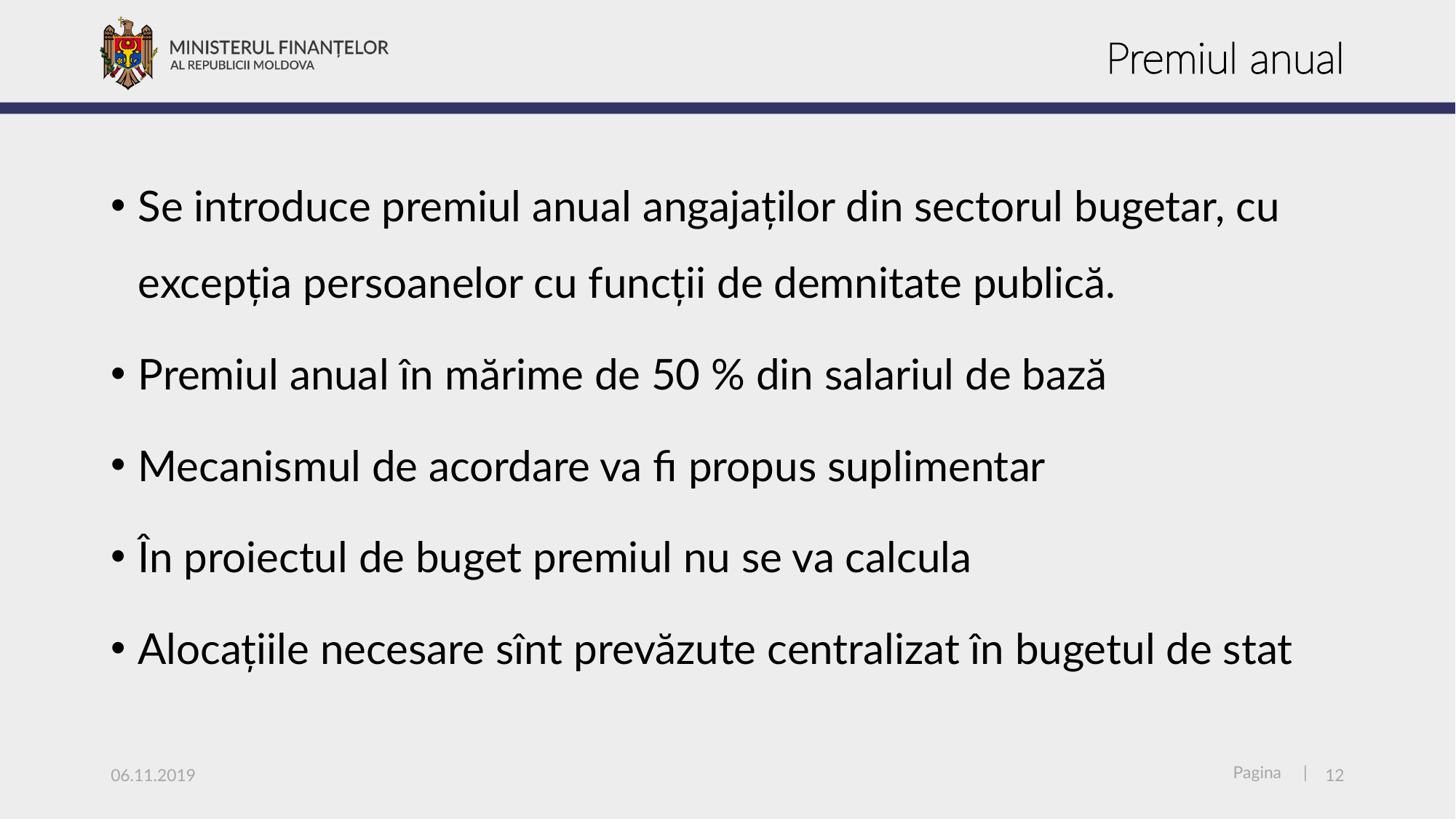

Premiul anual
Se introduce premiul anual angajaților din sectorul bugetar, cu excepția persoanelor cu funcții de demnitate publică.
Premiul anual în mărime de 50 % din salariul de bază
Mecanismul de acordare va fi propus suplimentar
În proiectul de buget premiul nu se va calcula
Alocațiile necesare sînt prevăzute centralizat în bugetul de stat
06.11.2019
12